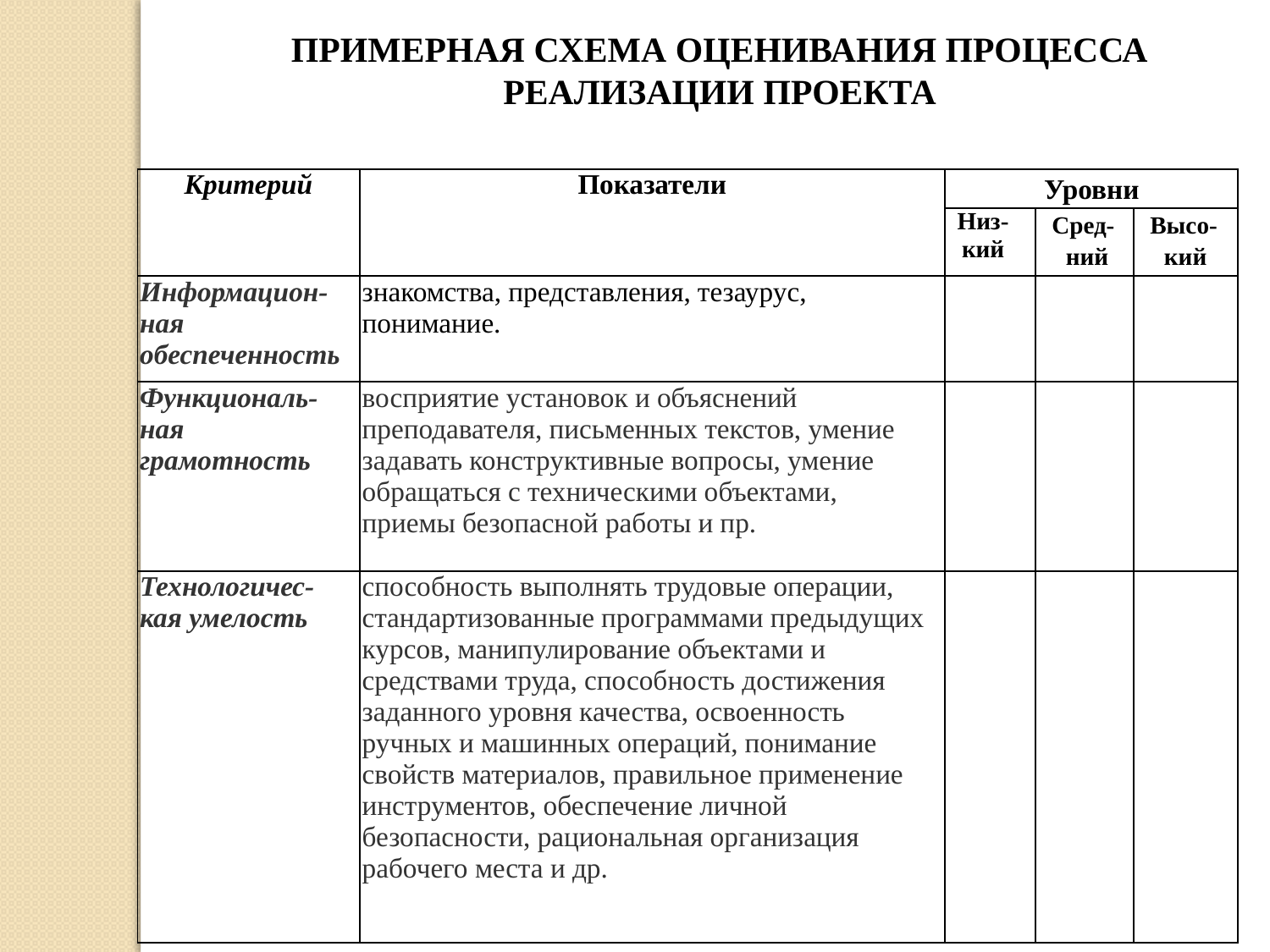

Примерная схема оценивания процесса реализации проекта
| Критерий | Показатели | Уровни |  |  |
| --- | --- | --- | --- | --- |
|  |  | Низ-кий | Сред-ний | Высо-кий |
| Информацион-ная обеспеченность | знакомства, представления, тезаурус, понимание. |  |  |  |
| Функциональ-ная грамотность | восприятие установок и объяснений преподавателя, письменных текстов, умение задавать конструктивные вопросы, умение обращаться с техническими объектами, приемы безопасной работы и пр. |  |  |  |
| Технологичес-кая умелость | способность выполнять трудовые операции, стандартизованные программами предыдущих курсов, манипулирование объектами и средствами труда, способность достижения заданного уровня качества, освоенность ручных и машинных операций, понимание свойств материалов, правильное применение инструментов, обеспечение личной безопасности, рациональная организация рабочего места и др. |  |  |  |